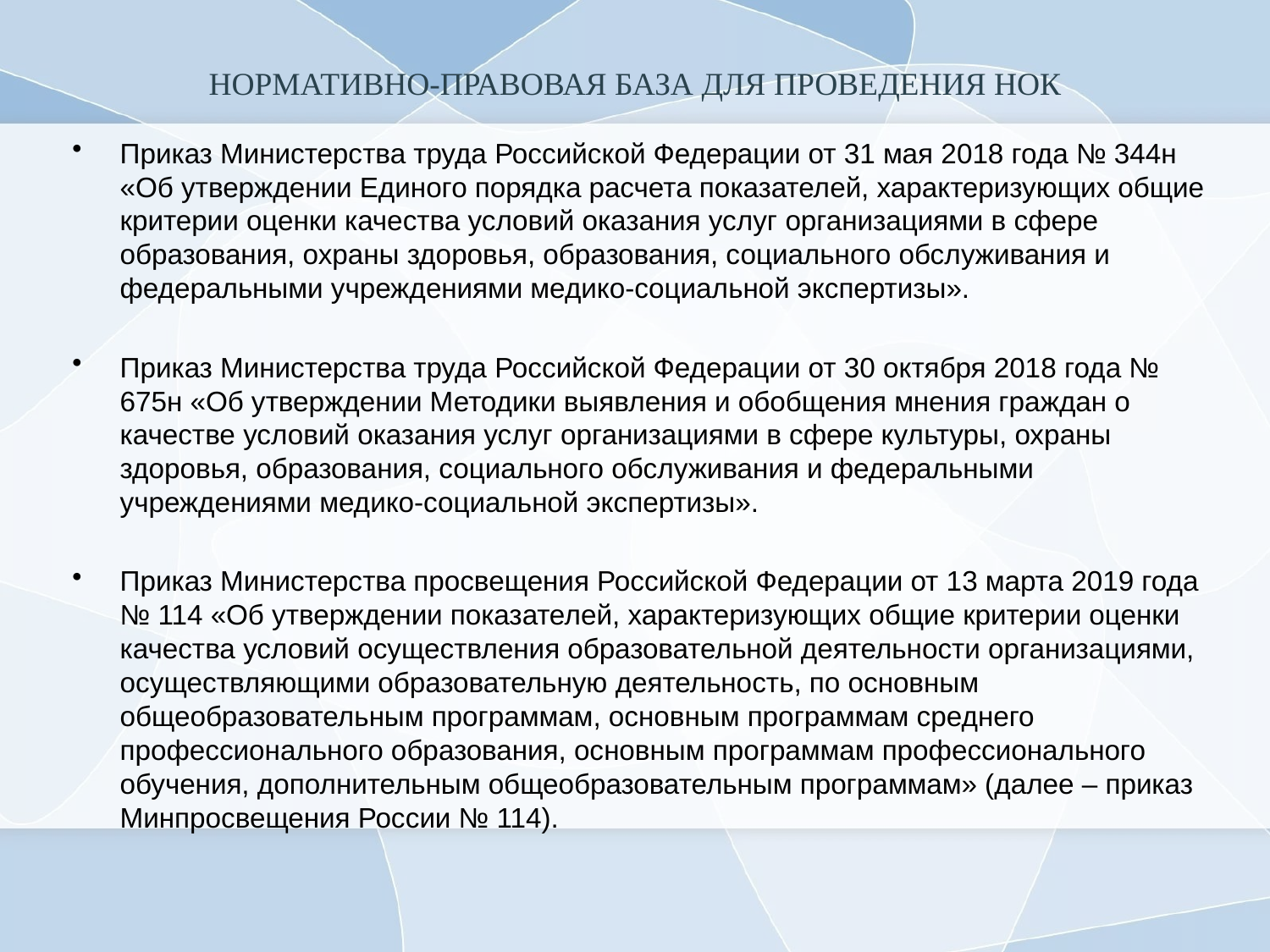

# НОРМАТИВНО-ПРАВОВАЯ БАЗА ДЛЯ ПРОВЕДЕНИЯ НОК
Приказ Министерства труда Российской Федерации от 31 мая 2018 года № 344н «Об утверждении Единого порядка расчета показателей, характеризующих общие критерии оценки качества условий оказания услуг организациями в сфере образования, охраны здоровья, образования, социального обслуживания и федеральными учреждениями медико-социальной экспертизы».

Приказ Министерства труда Российской Федерации от 30 октября 2018 года № 675н «Об утверждении Методики выявления и обобщения мнения граждан о качестве условий оказания услуг организациями в сфере культуры, охраны здоровья, образования, социального обслуживания и федеральными учреждениями медико-социальной экспертизы».

Приказ Министерства просвещения Российской Федерации от 13 марта 2019 года № 114 «Об утверждении показателей, характеризующих общие критерии оценки качества условий осуществления образовательной деятельности организациями, осуществляющими образовательную деятельность, по основным общеобразовательным программам, основным программам среднего профессионального образования, основным программам профессионального обучения, дополнительным общеобразовательным программам» (далее – приказ Минпросвещения России № 114).